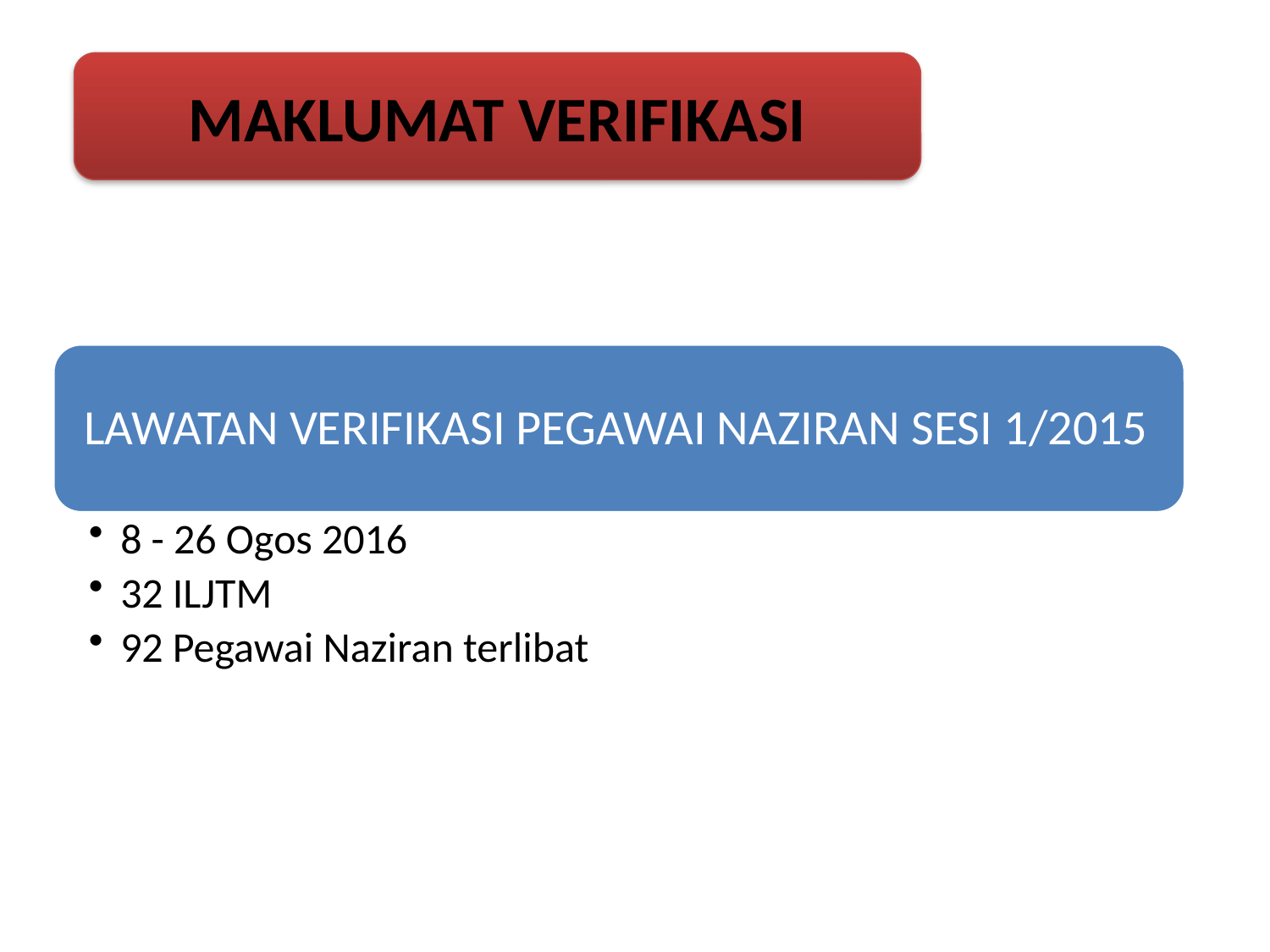

#
MAKLUMAT VERIFIKASI

LAWATAN VERIFIKASI PEGAWAI NAZIRAN SESI 1/2015
8 - 26 Ogos 2016
32 ILJTM
92 Pegawai Naziran terlibat